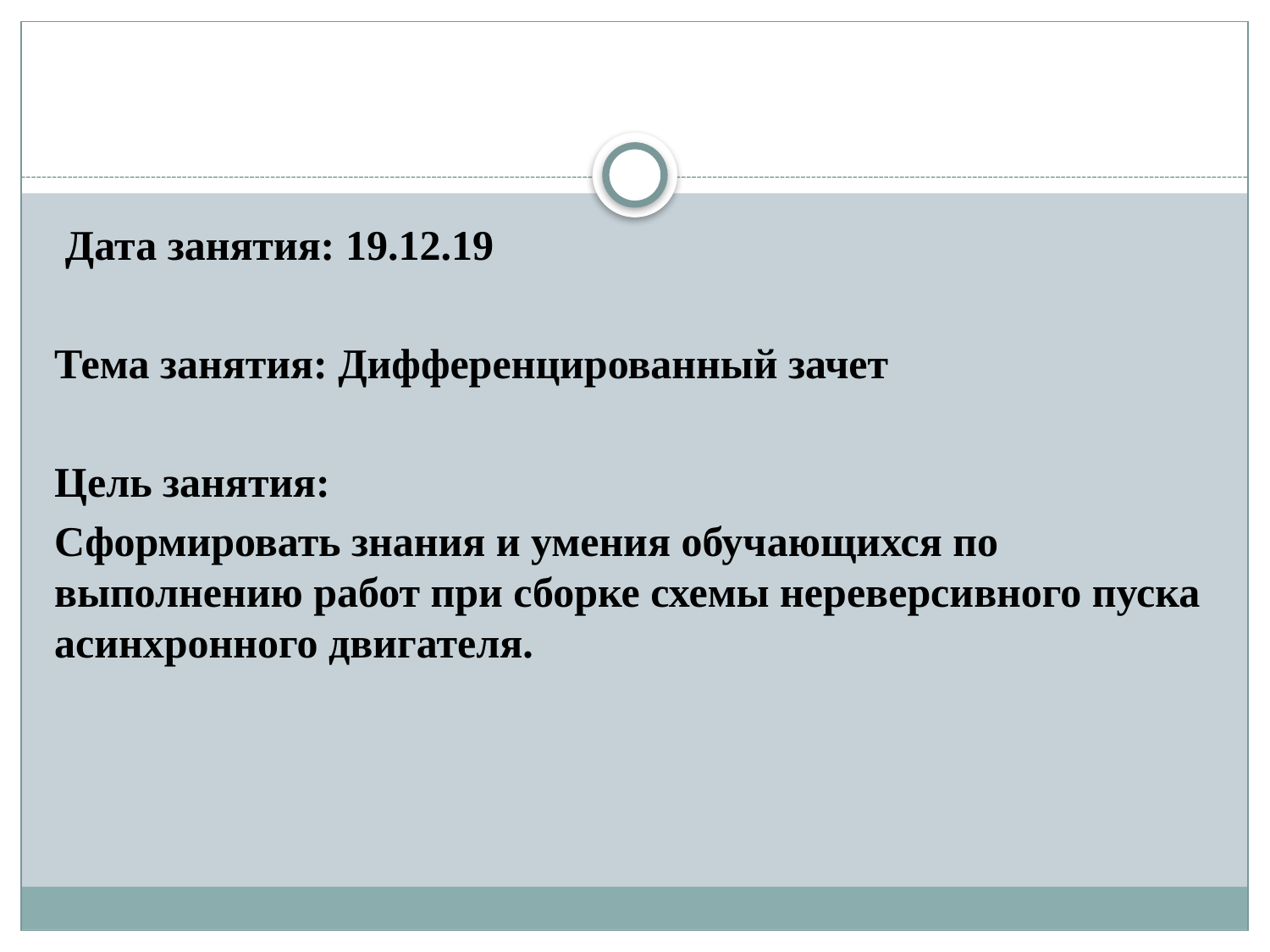

#
 Дата занятия: 19.12.19

Тема занятия: Дифференцированный зачет

Цель занятия:
Сформировать знания и умения обучающихся по выполнению работ при сборке схемы нереверсивного пуска асинхронного двигателя.